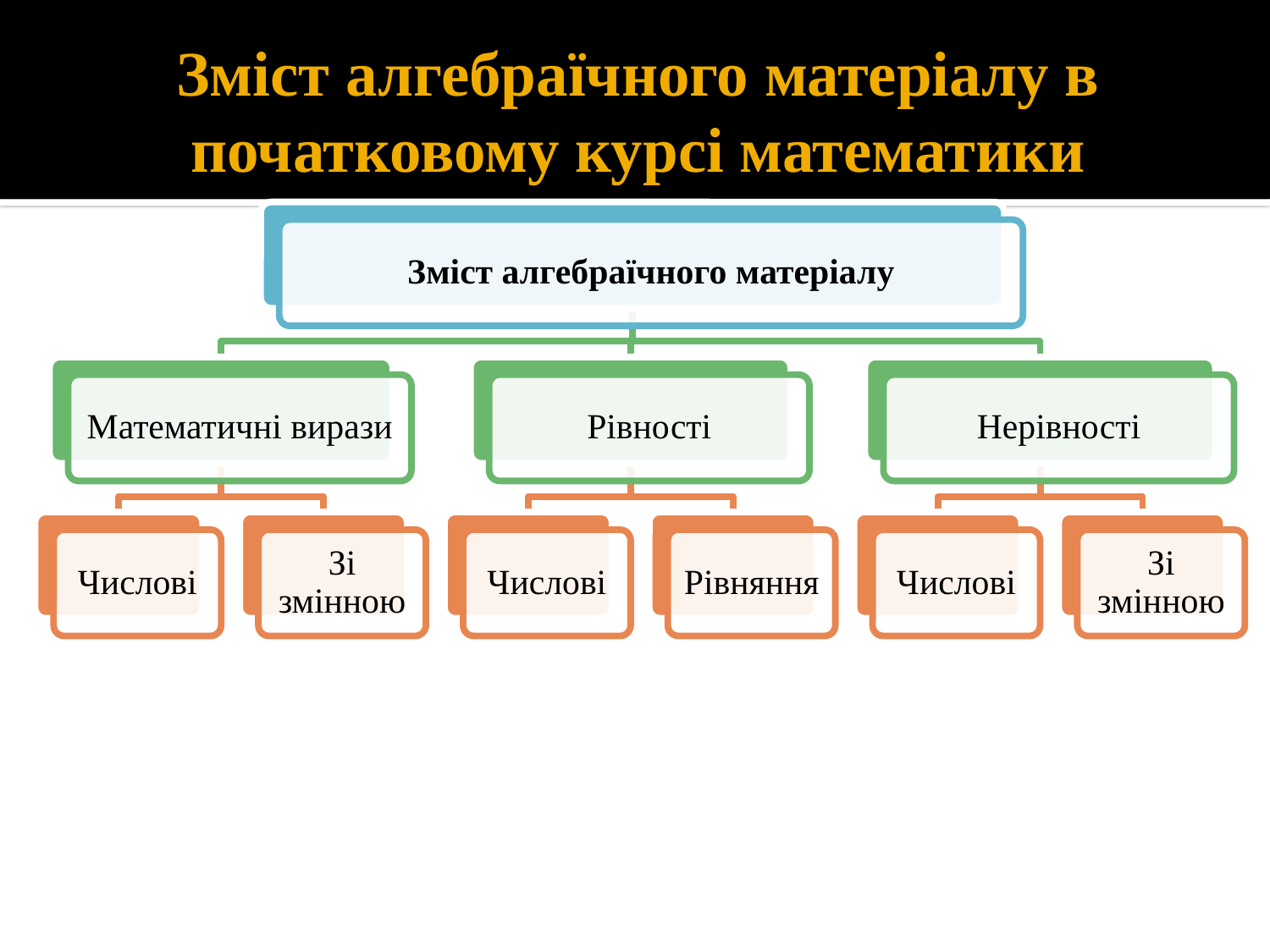

# Зміст алгебраїчного матеріалу в початковому курсі математики
Зміст алгебраїчного матеріалу
Математичні вирази
Числові
Зі змінною
Рівності
Числові
Рівняння
Нерівності
Числові
Зі змінною